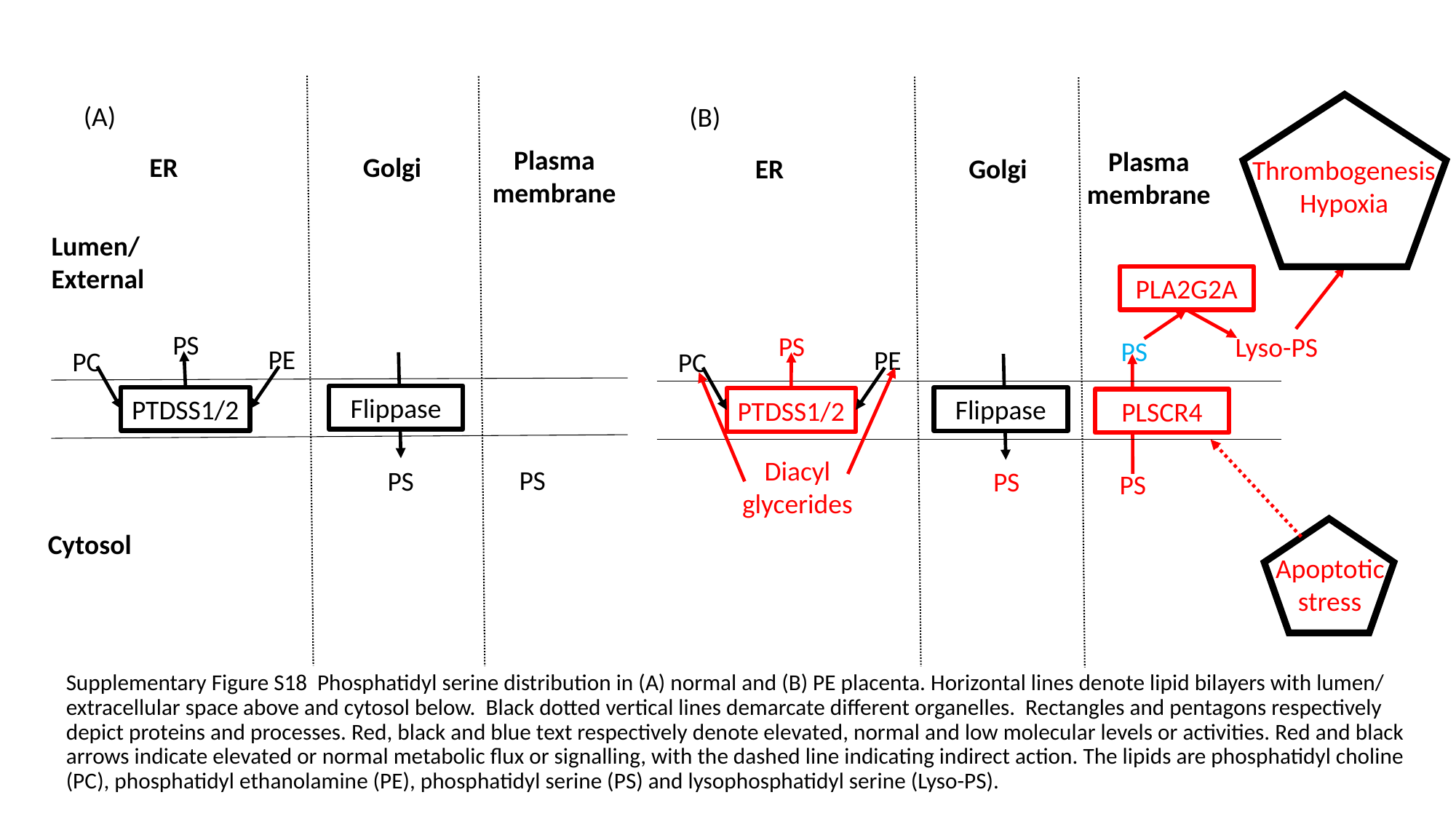

(A)

(B)
Plasma
membrane
Plasma
membrane
ER                              Golgi
ER                              Golgi
Thrombogenesis
Hypoxia
Lumen/
External
PLA2G2A
PS
PS
Lyso-PS
PS
PE
PE
PC
PC
Flippase
PTDSS1/2
Flippase
PTDSS1/2
PLSCR4
Diacyl
glycerides
PS
PS
PS
PS

Cytosol
Apoptotic
stress
Supplementary Figure S18  Phosphatidyl serine distribution in (A) normal and (B) PE placenta. Horizontal lines denote lipid bilayers with lumen/ extracellular space above and cytosol below.  Black dotted vertical lines demarcate different organelles.  Rectangles and pentagons respectively depict proteins and processes. Red, black and blue text respectively denote elevated, normal and low molecular levels or activities. Red and black arrows indicate elevated or normal metabolic flux or signalling, with the dashed line indicating indirect action. The lipids are phosphatidyl choline (PC), phosphatidyl ethanolamine (PE), phosphatidyl serine (PS) and lysophosphatidyl serine (Lyso-PS).